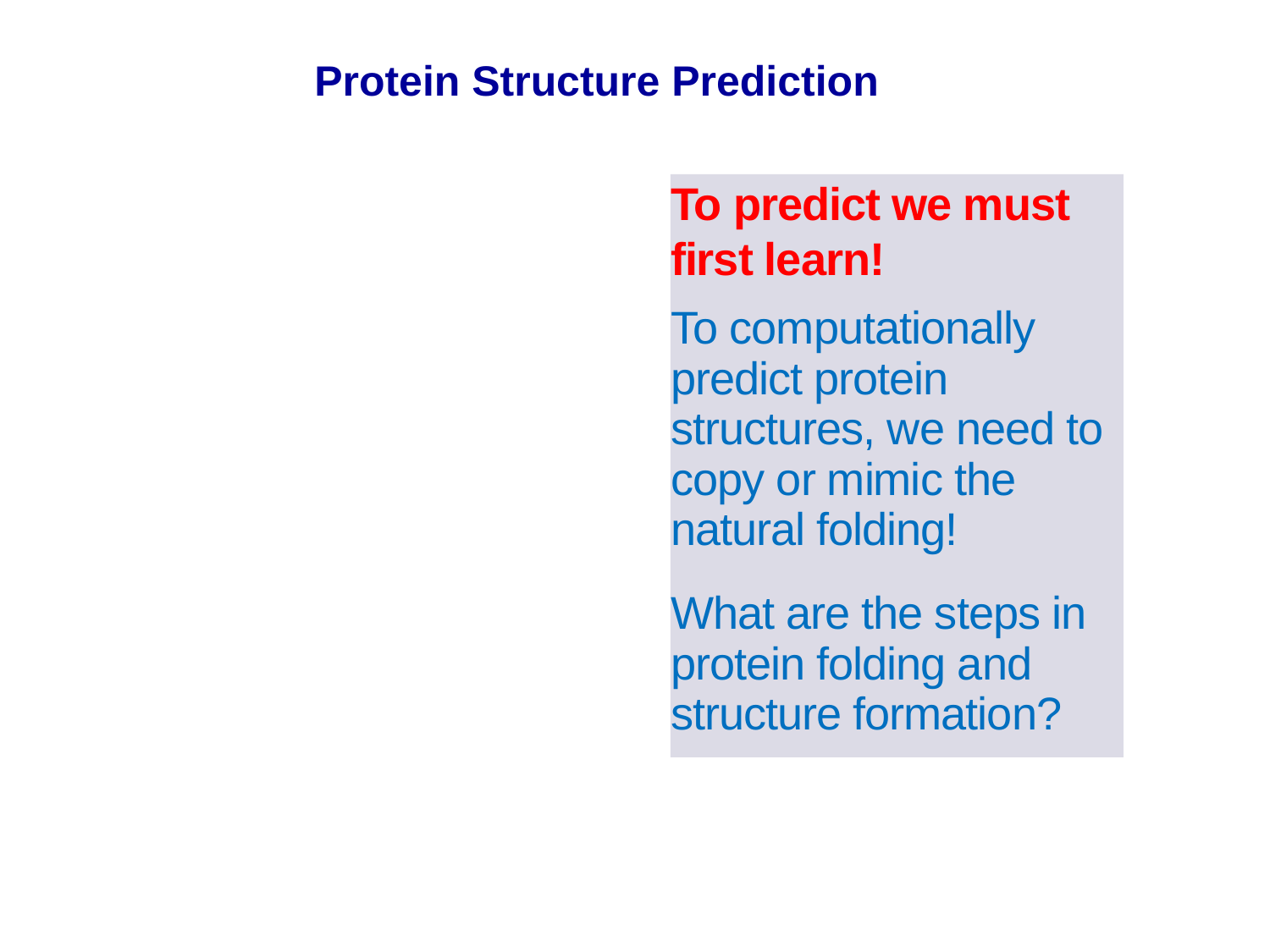

Protein Structure Prediction
To predict we must first learn!
To computationally predict protein structures, we need to copy or mimic the natural folding!
What are the steps in protein folding and structure formation?